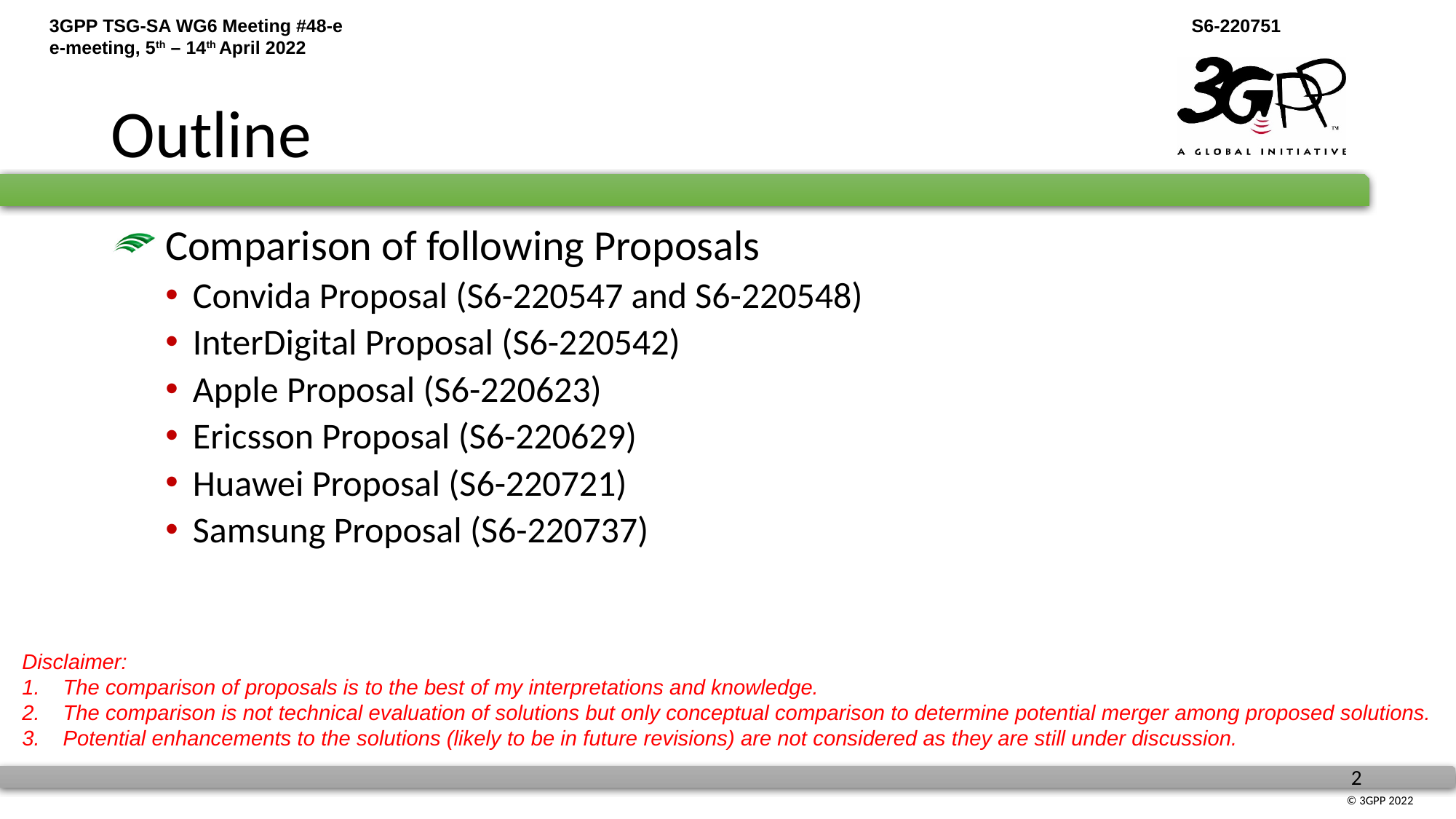

# Outline
 Comparison of following Proposals
Convida Proposal (S6-220547 and S6-220548)
InterDigital Proposal (S6-220542)
Apple Proposal (S6-220623)
Ericsson Proposal (S6-220629)
Huawei Proposal (S6-220721)
Samsung Proposal (S6-220737)
Disclaimer:
The comparison of proposals is to the best of my interpretations and knowledge.
The comparison is not technical evaluation of solutions but only conceptual comparison to determine potential merger among proposed solutions.
Potential enhancements to the solutions (likely to be in future revisions) are not considered as they are still under discussion.